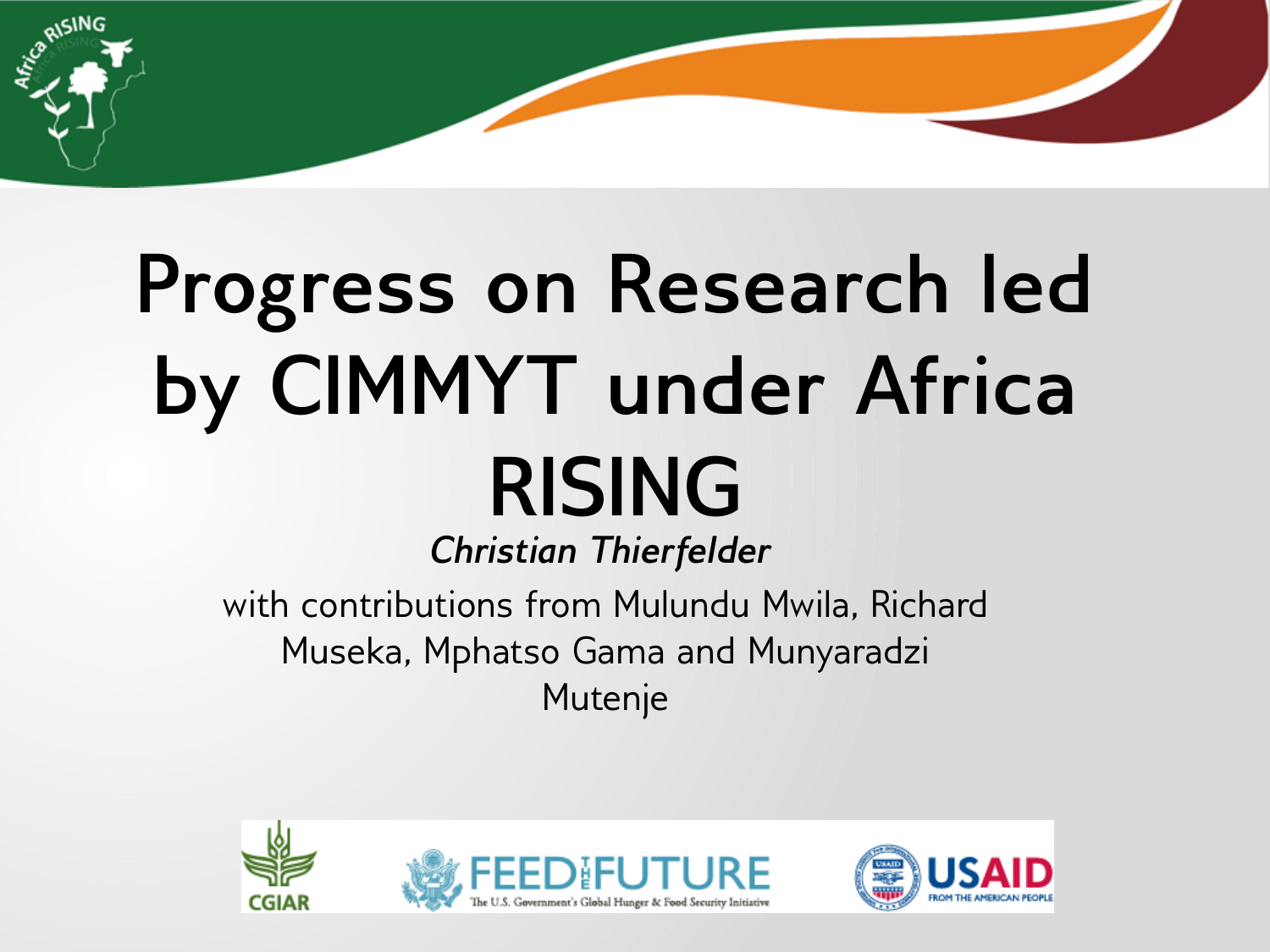

Progress on Research led by CIMMYT under Africa RISING
Christian Thierfelder
with contributions from Mulundu Mwila, Richard Museka, Mphatso Gama and Munyaradzi Mutenje